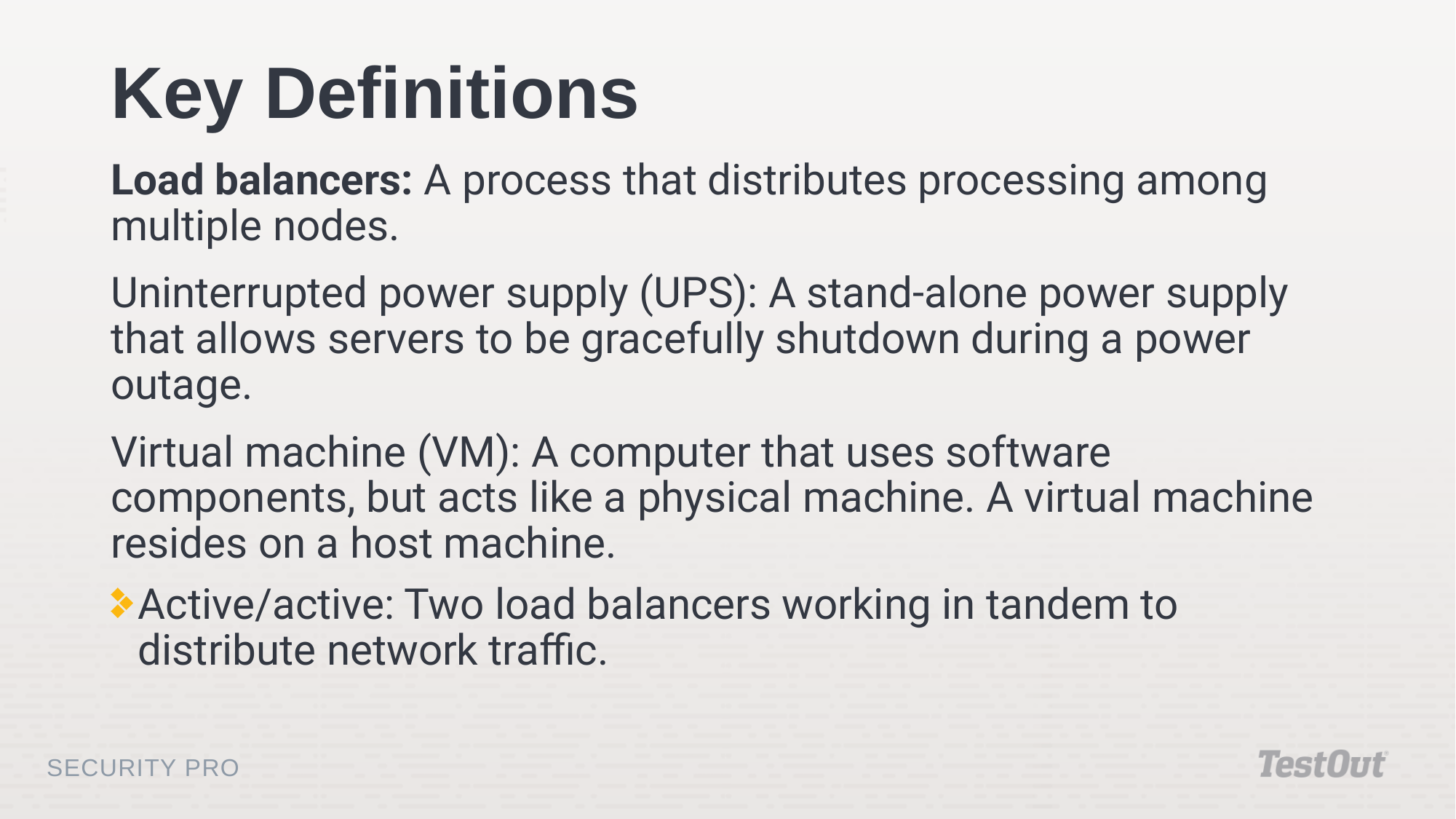

# Key Definitions
Load balancers: A process that distributes processing among multiple nodes.
Uninterrupted power supply (UPS): A stand-alone power supply that allows servers to be gracefully shutdown during a power outage.
Virtual machine (VM): A computer that uses software components, but acts like a physical machine. A virtual machine resides on a host machine.
Active/active: Two load balancers working in tandem to distribute network traffic.
Security Pro